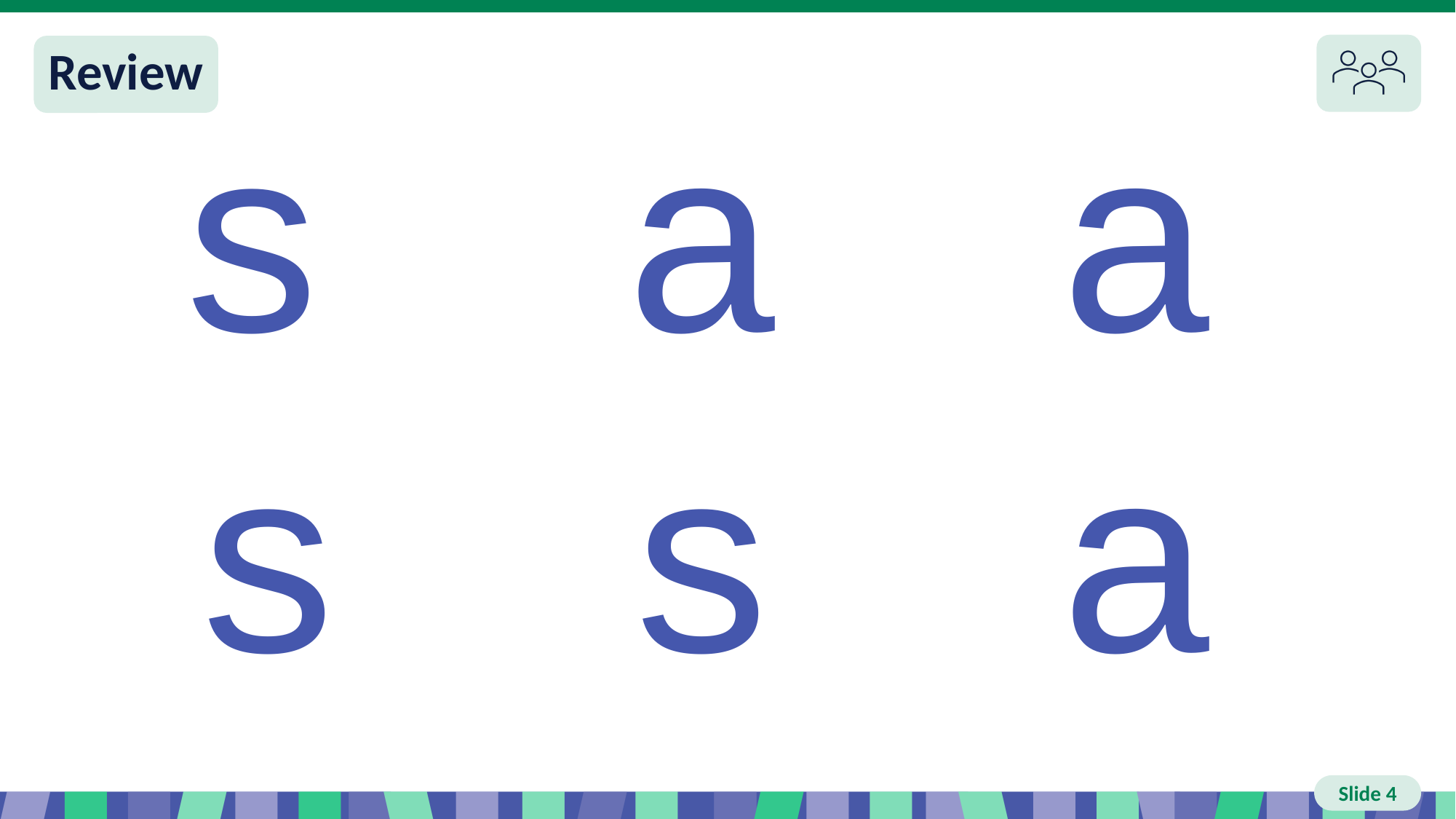

Slide 4 Review
s
a
a
s
s
a